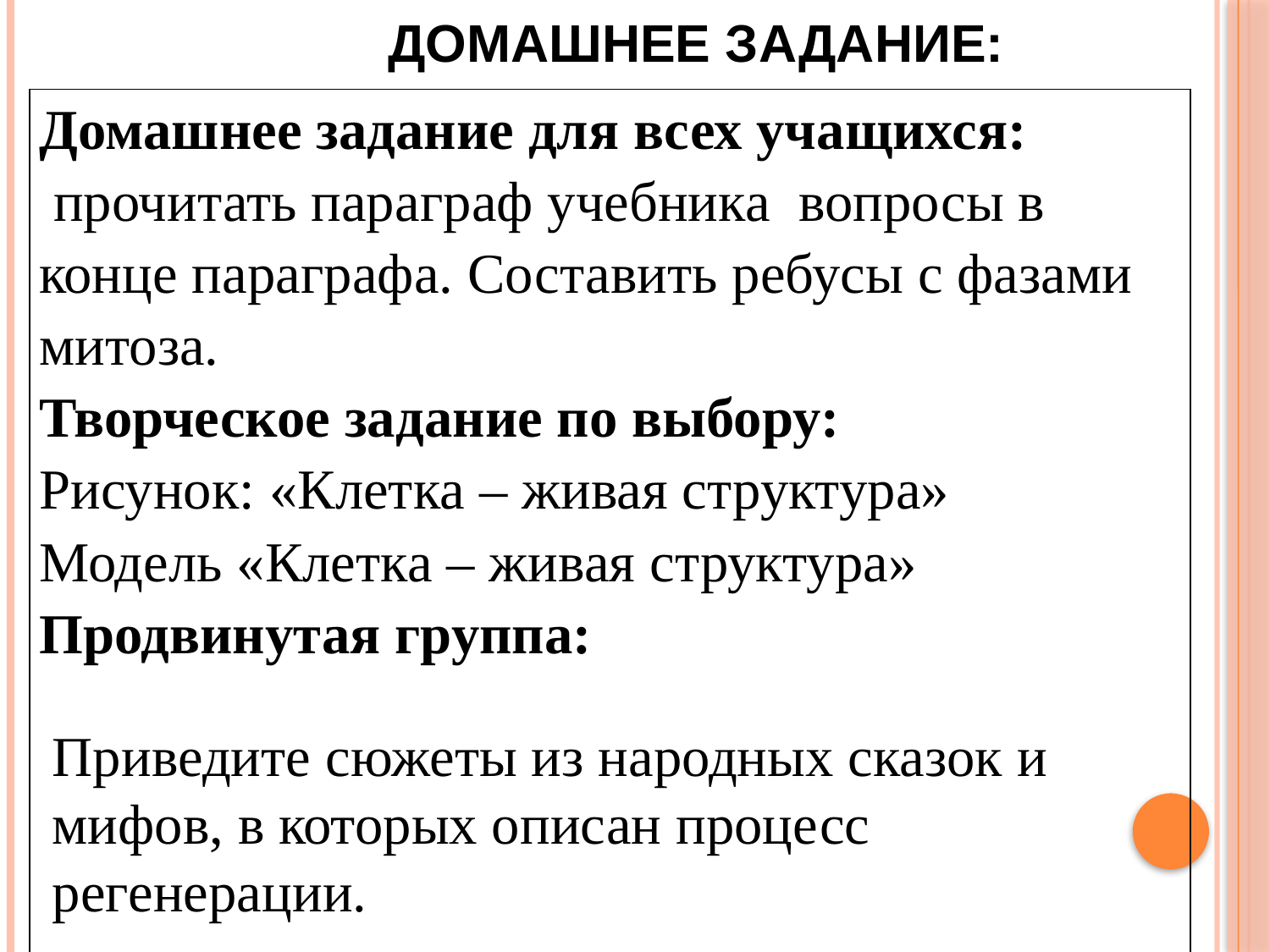

# Домашнее задание:
| Домашнее задание для всех учащихся: прочитать параграф учебника вопросы в конце параграфа. Составить ребусы с фазами митоза. Творческое задание по выбору: Рисунок: «Клетка – живая структура» Модель «Клетка – живая структура» Продвинутая группа: |
| --- |
Приведите сюжеты из народных сказок и мифов, в которых описан процесс регенерации.